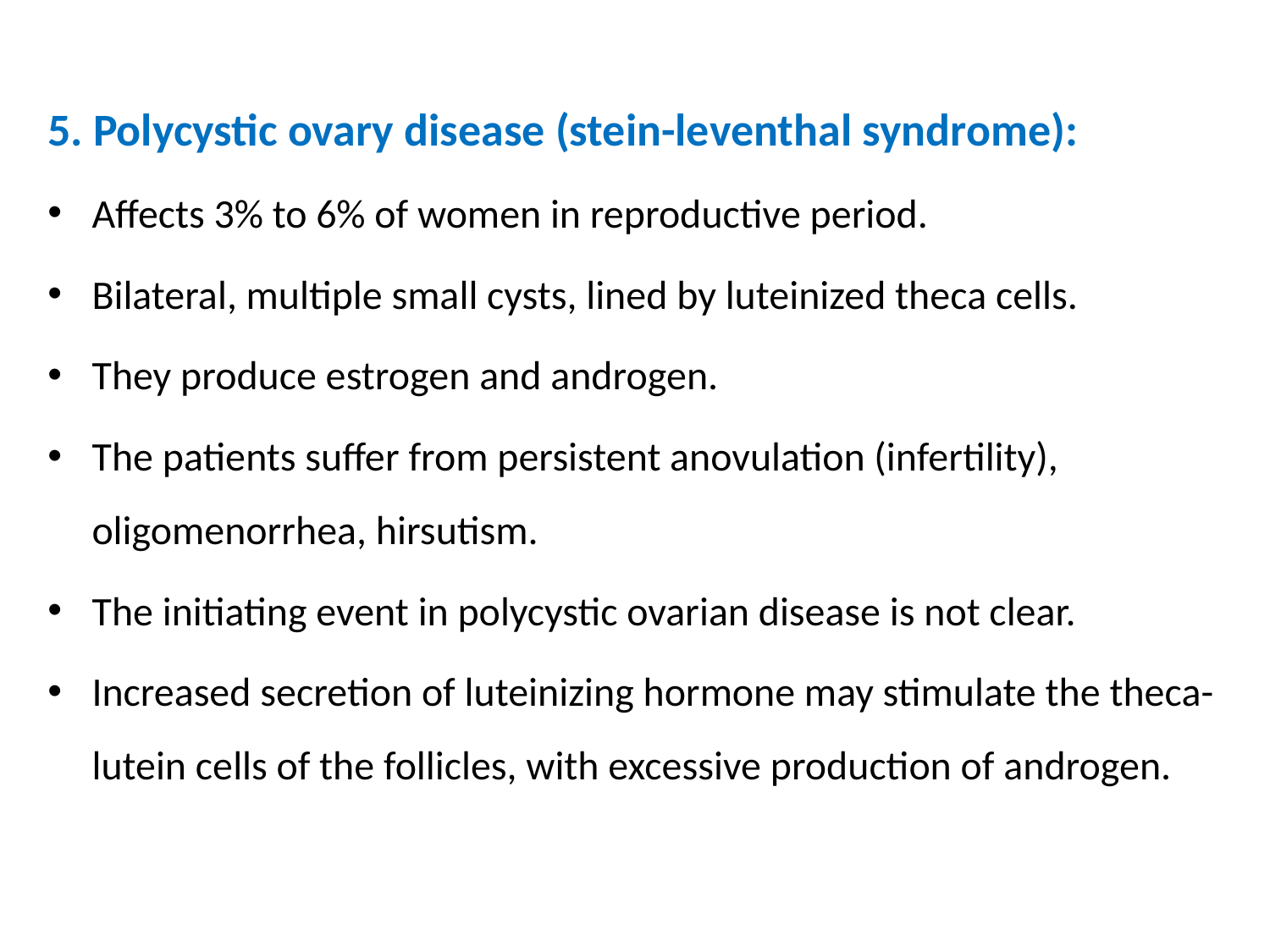

5. Polycystic ovary disease (stein-leventhal syndrome):
Affects 3% to 6% of women in reproductive period.
Bilateral, multiple small cysts, lined by luteinized theca cells.
They produce estrogen and androgen.
The patients suffer from persistent anovulation (infertility), oligomenorrhea, hirsutism.
The initiating event in polycystic ovarian disease is not clear.
Increased secretion of luteinizing hormone may stimulate the theca-lutein cells of the follicles, with excessive production of androgen.